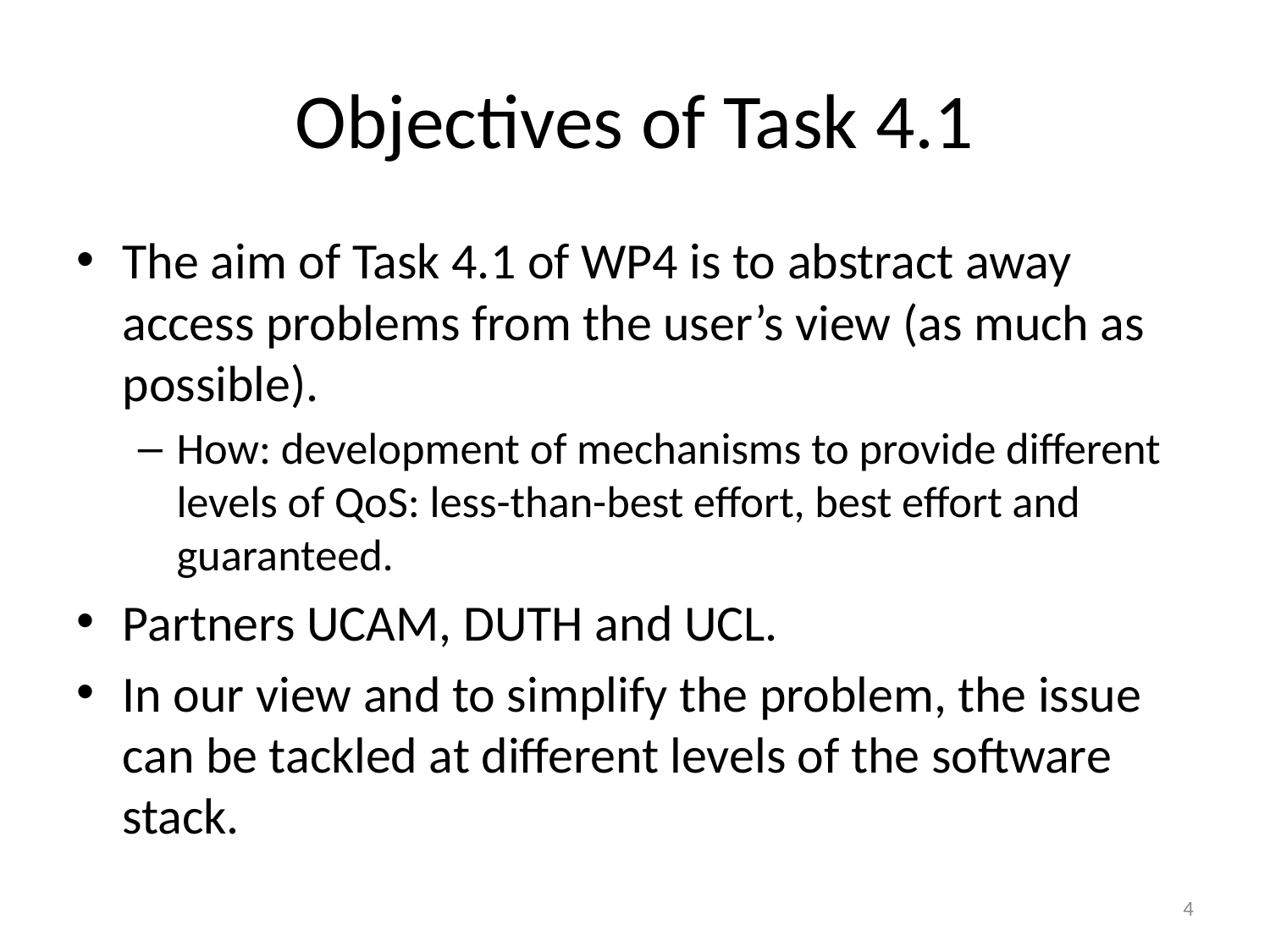

# Objectives of Task 4.1
The aim of Task 4.1 of WP4 is to abstract away access problems from the user’s view (as much as possible).
How: development of mechanisms to provide different levels of QoS: less-than-best effort, best effort and guaranteed.
Partners UCAM, DUTH and UCL.
In our view and to simplify the problem, the issue can be tackled at different levels of the software stack.

4